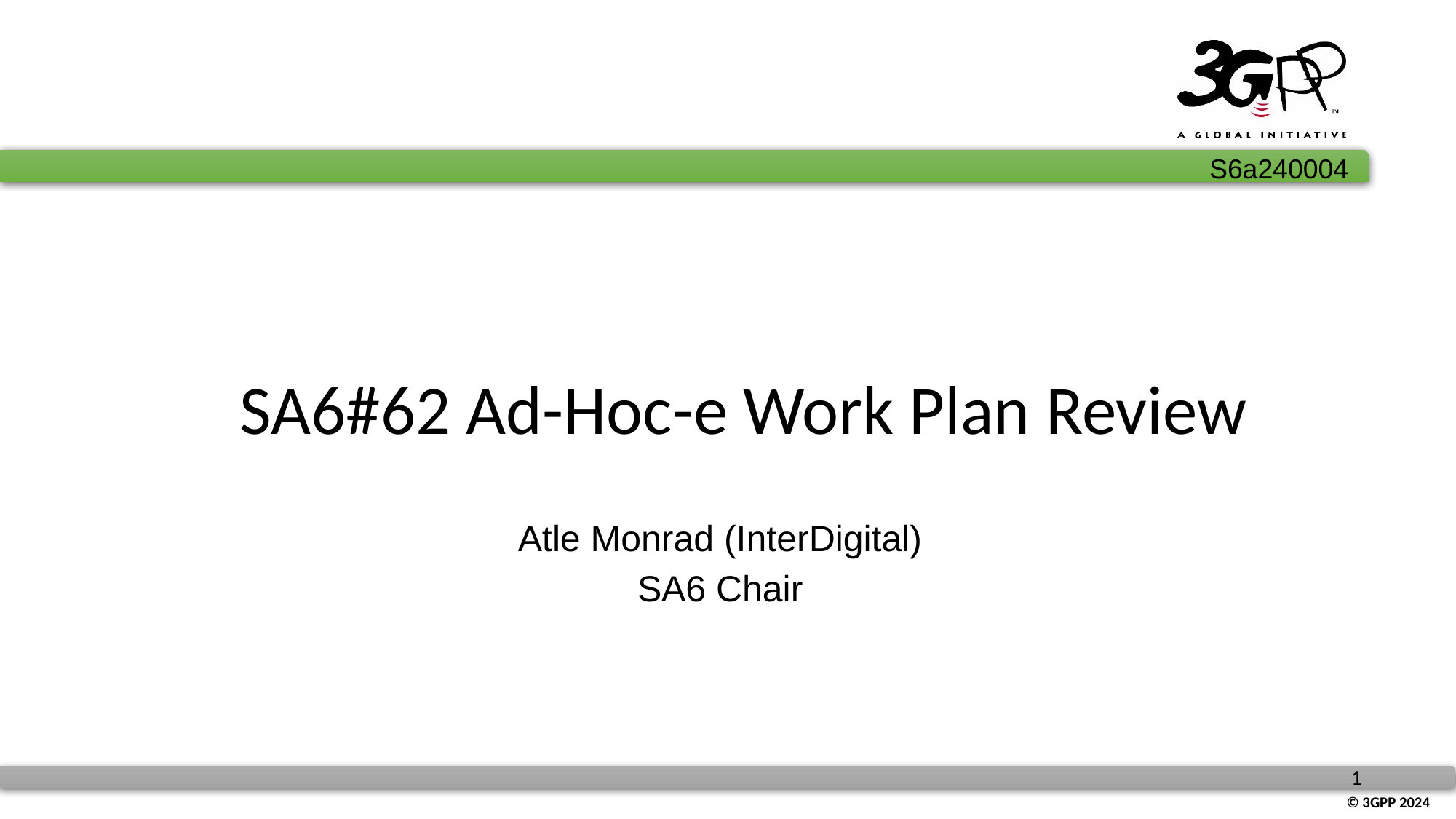

# SA6#62 Ad-Hoc-e Work Plan Review
Atle Monrad (InterDigital)
SA6 Chair